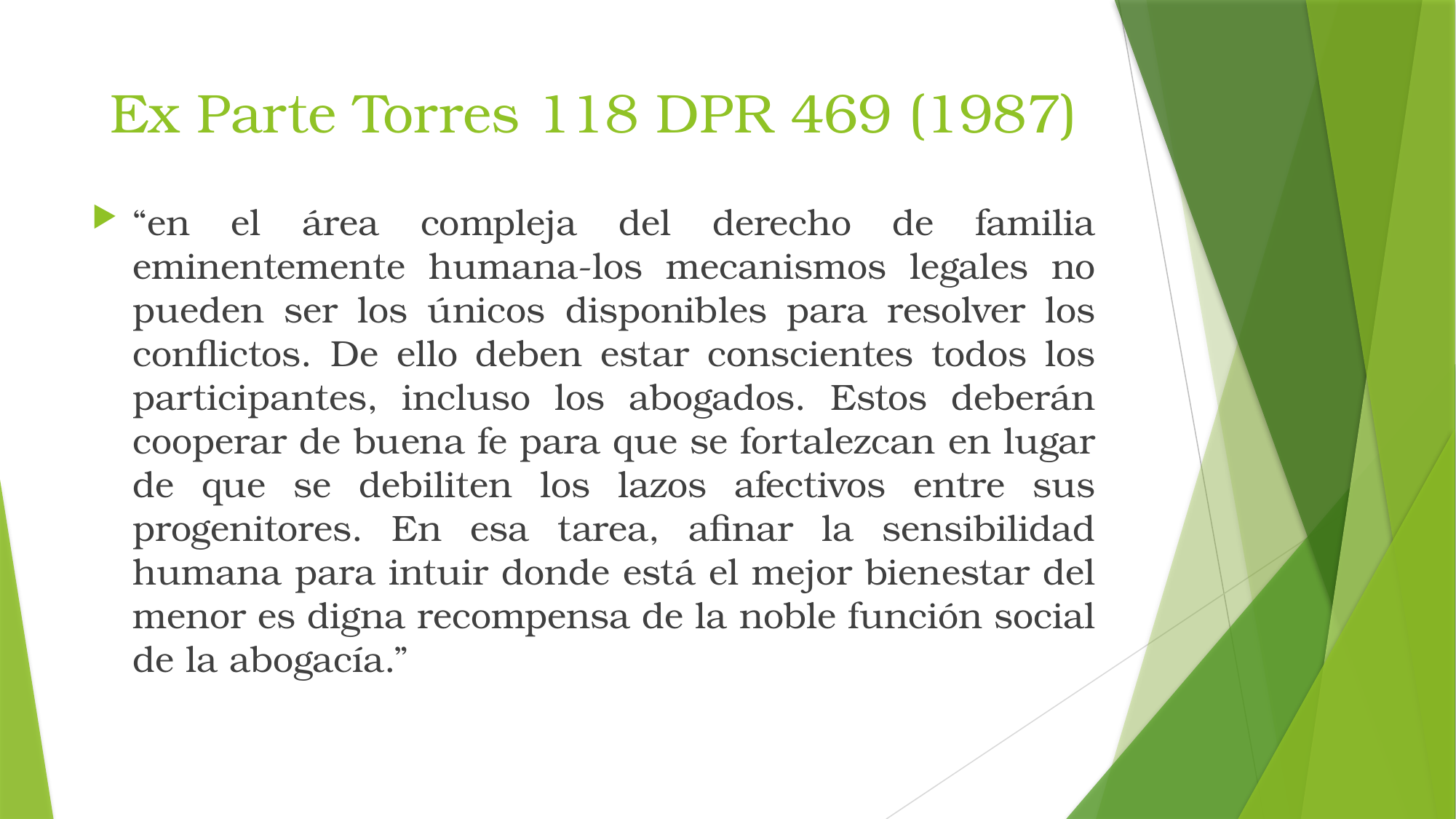

# Ex Parte Torres 118 DPR 469 (1987)
“en el área compleja del derecho de familia eminentemente humana-los mecanismos legales no pueden ser los únicos disponibles para resolver los conflictos. De ello deben estar conscientes todos los participantes, incluso los abogados. Estos deberán cooperar de buena fe para que se fortalezcan en lugar de que se debiliten los lazos afectivos entre sus progenitores. En esa tarea, afinar la sensibilidad humana para intuir donde está el mejor bienestar del menor es digna recompensa de la noble función social de la abogacía.”